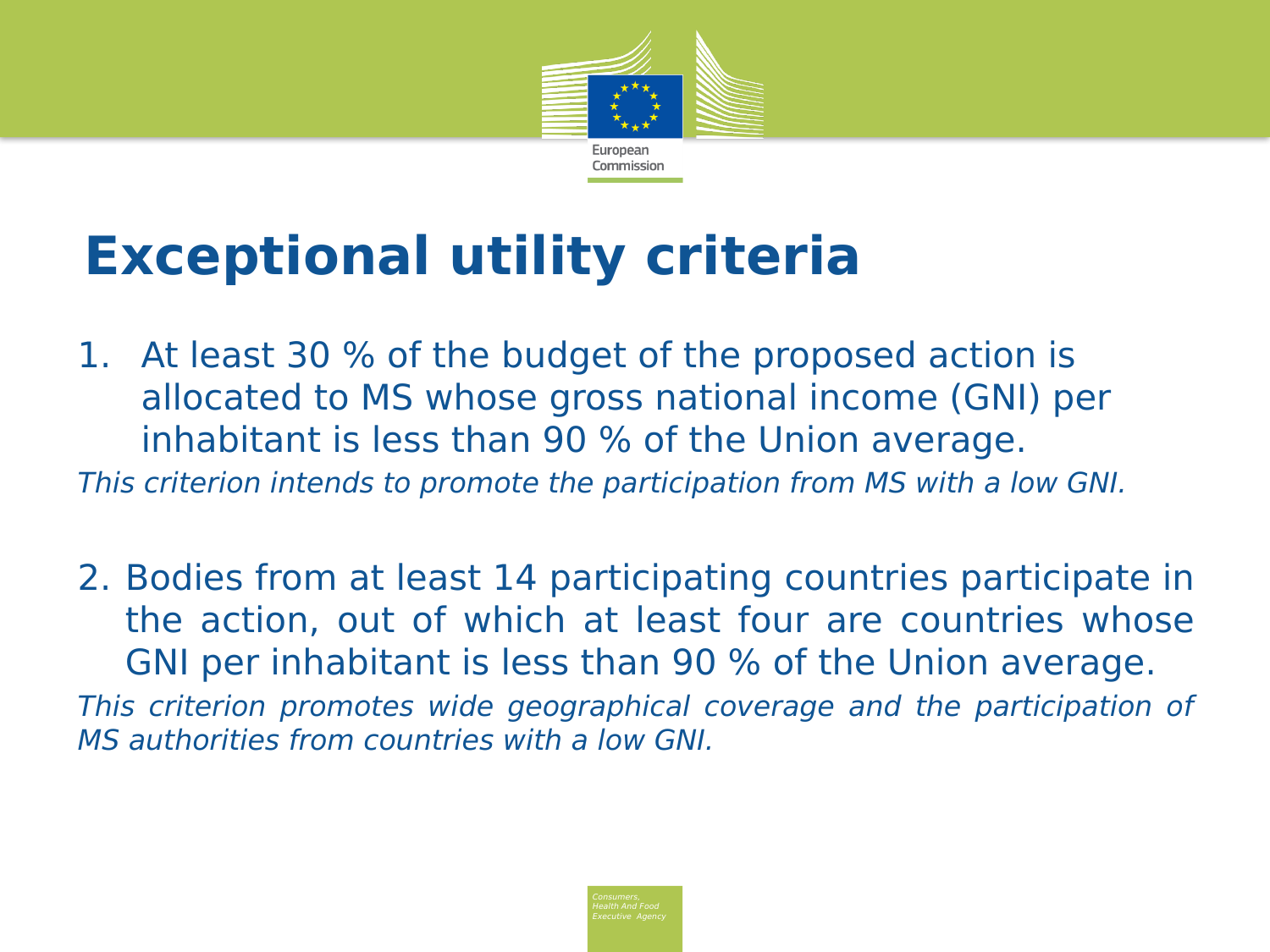

# Exceptional utility criteria
At least 30 % of the budget of the proposed action is allocated to MS whose gross national income (GNI) per inhabitant is less than 90 % of the Union average.
This criterion intends to promote the participation from MS with a low GNI.

Bodies from at least 14 participating countries participate in the action, out of which at least four are countries whose GNI per inhabitant is less than 90 % of the Union average.
This criterion promotes wide geographical coverage and the participation of MS authorities from countries with a low GNI.